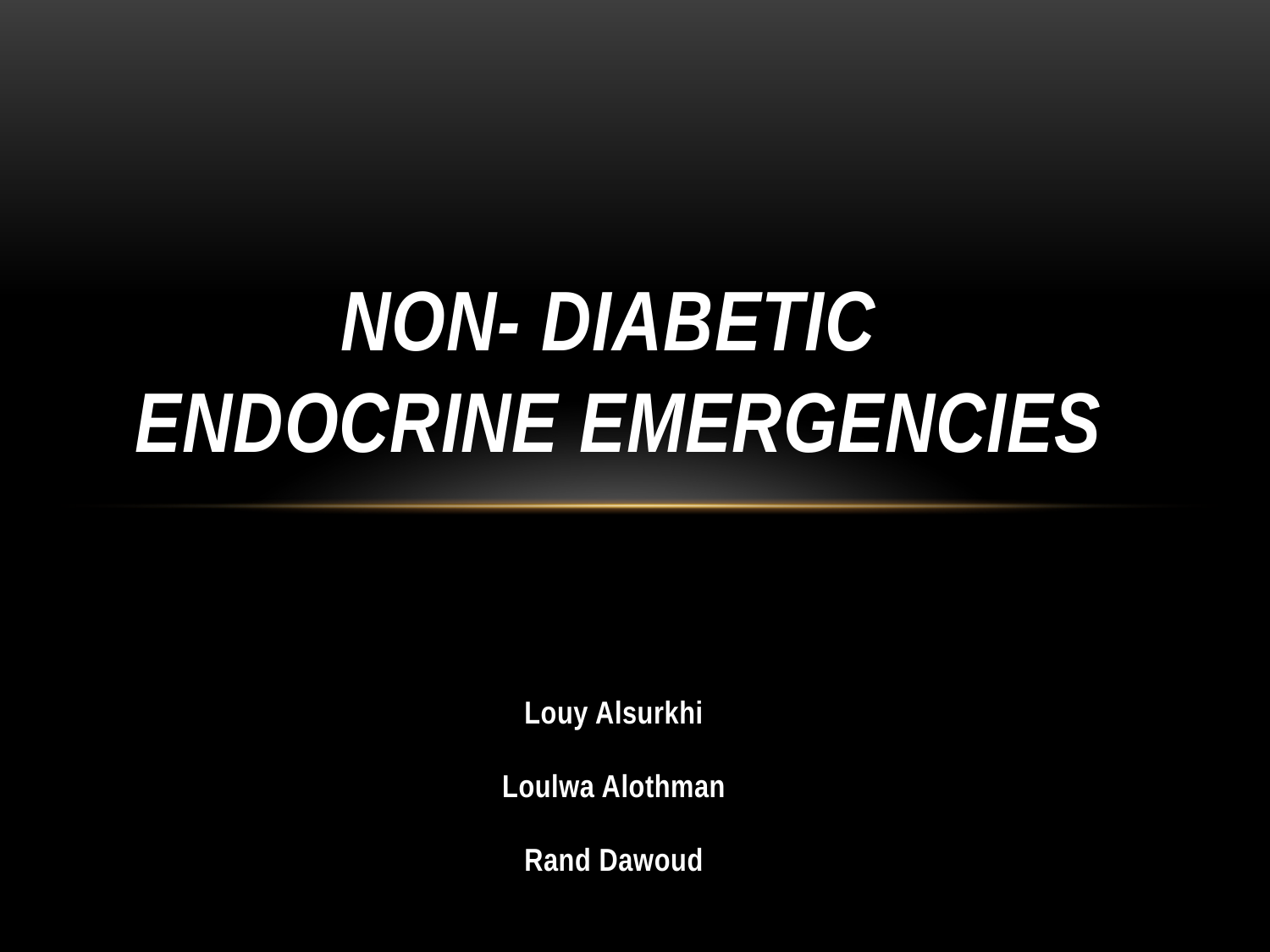

# Non- diabetic Endocrine Emergencies
Louy Alsurkhi
Loulwa Alothman
Rand Dawoud